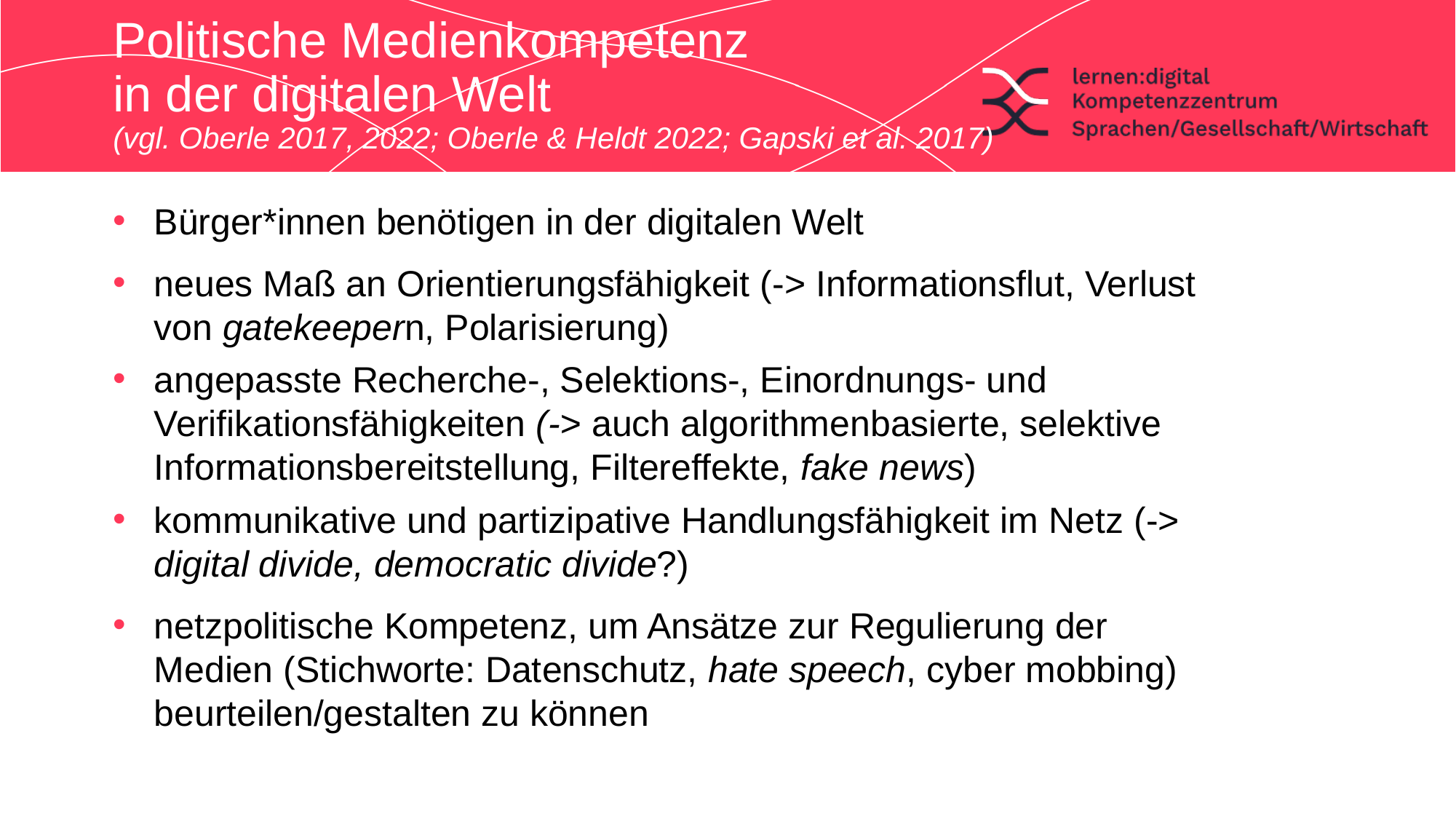

# Politische Medienkompetenz in der digitalen Welt (vgl. Oberle 2017, 2022; Oberle & Heldt 2022; Gapski et al. 2017)
Bürger*innen benötigen in der digitalen Welt
neues Maß an Orientierungsfähigkeit (-> Informationsflut, Verlust von gatekeepern, Polarisierung)
angepasste Recherche-, Selektions-, Einordnungs- und Verifikationsfähigkeiten (-> auch algorithmenbasierte, selektive Informationsbereitstellung, Filtereffekte, fake news)
kommunikative und partizipative Handlungsfähigkeit im Netz (-> digital divide, democratic divide?)
netzpolitische Kompetenz, um Ansätze zur Regulierung der Medien (Stichworte: Datenschutz, hate speech, cyber mobbing) beurteilen/gestalten zu können